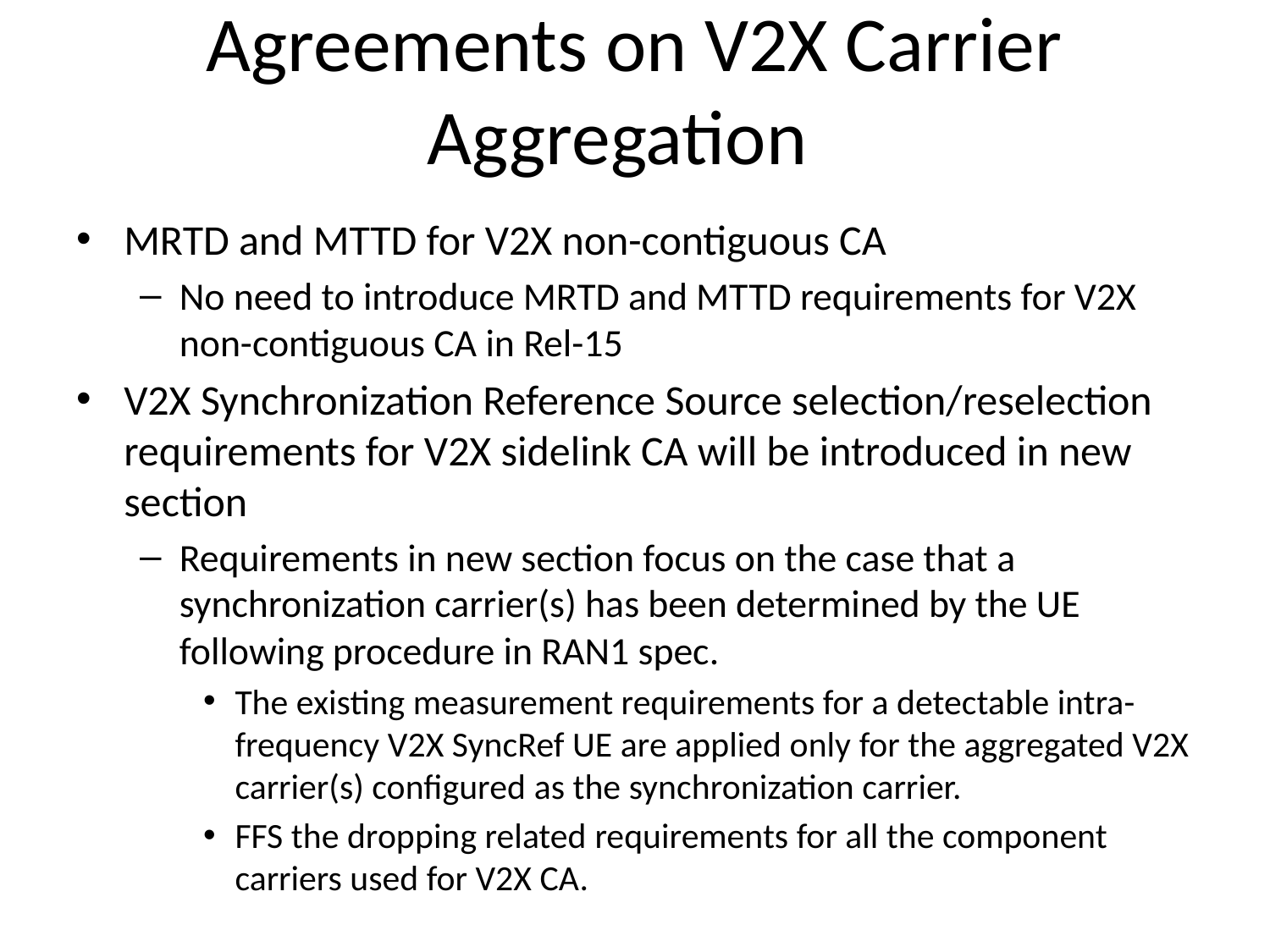

# Agreements on V2X Carrier Aggregation
MRTD and MTTD for V2X non-contiguous CA
No need to introduce MRTD and MTTD requirements for V2X non-contiguous CA in Rel-15
V2X Synchronization Reference Source selection/reselection requirements for V2X sidelink CA will be introduced in new section
Requirements in new section focus on the case that a synchronization carrier(s) has been determined by the UE following procedure in RAN1 spec.
The existing measurement requirements for a detectable intra-frequency V2X SyncRef UE are applied only for the aggregated V2X carrier(s) configured as the synchronization carrier.
FFS the dropping related requirements for all the component carriers used for V2X CA.